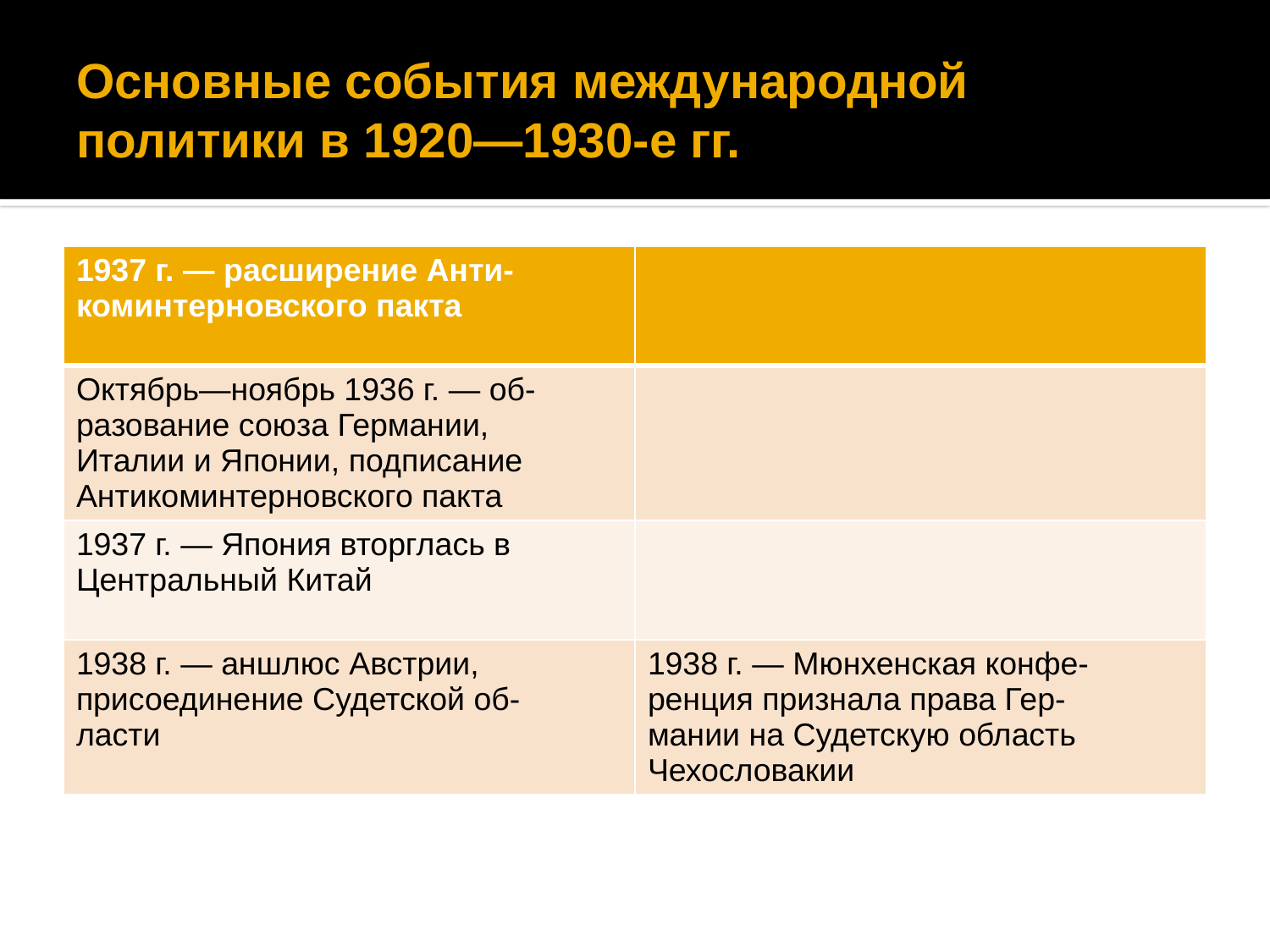

# Основные события международной политики в 1920—1930-е гг.
| 1937 г. — расширение Анти- коминтерновского пакта |  |
| --- | --- |
| Октябрь—ноябрь 1936 г. — об- разование союза Германии, Италии и Японии, подписание Антикоминтерновского пакта |  |
| 1937 г. — Япония вторглась в Центральный Китай |  |
| 1938 г. — аншлюс Австрии, присоединение Судетской об- ласти | 1938 г. — Мюнхенская конфе- ренция признала права Гер- мании на Судетскую область Чехословакии |